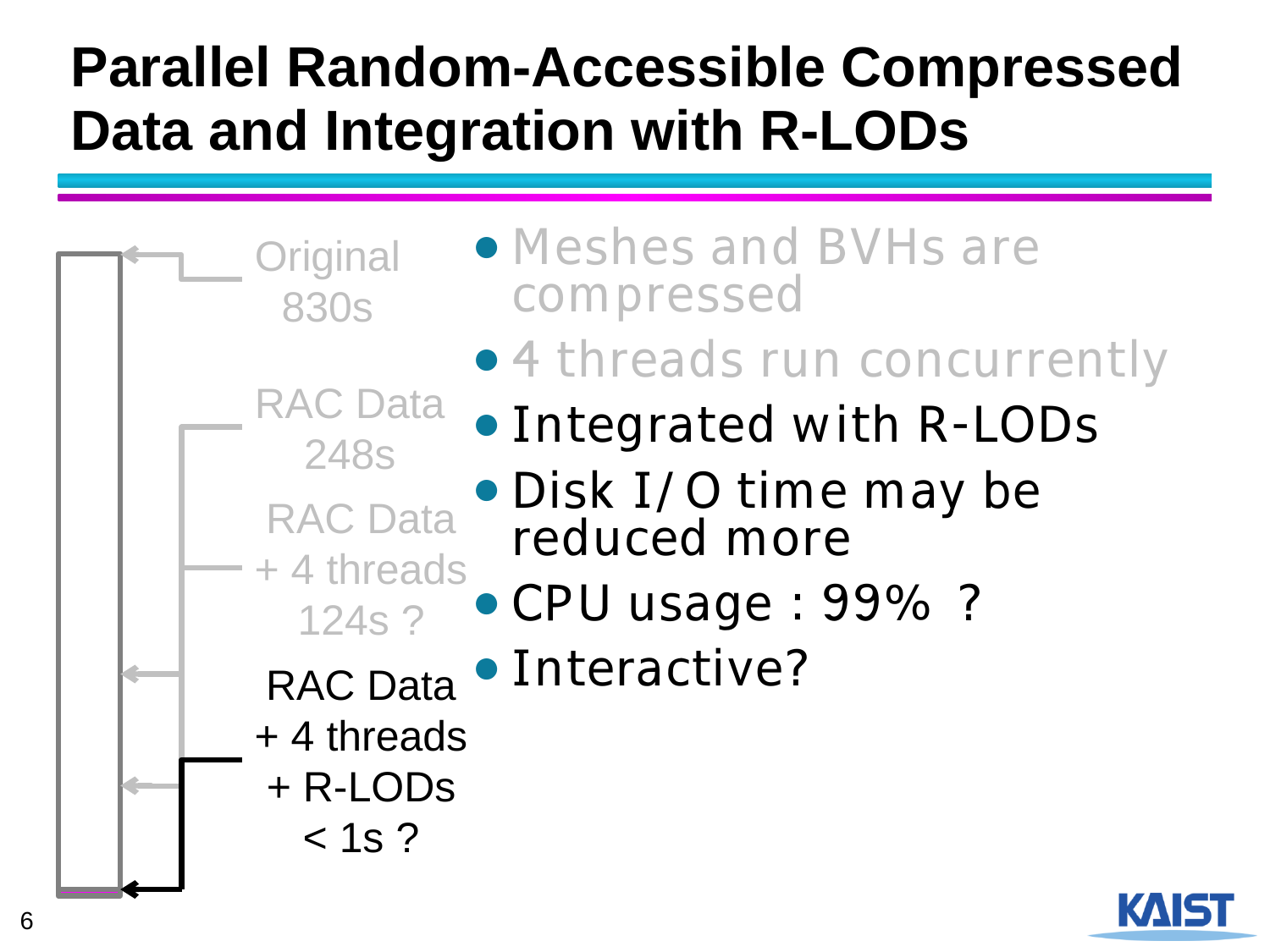

# Parallel Random-Accessible Compressed Data and Integration with R-LODs
Meshes and BVHs are compressed
4 threads run concurrently
Integrated with R-LODs
Disk I/O time may be reduced more
CPU usage : 99% ?
Interactive?

Original
830s

RAC Data
248s
RAC Data
+ 4 threads
124s ?
RAC Data
+ 4 threads
+ R-LODs
< 1s ?